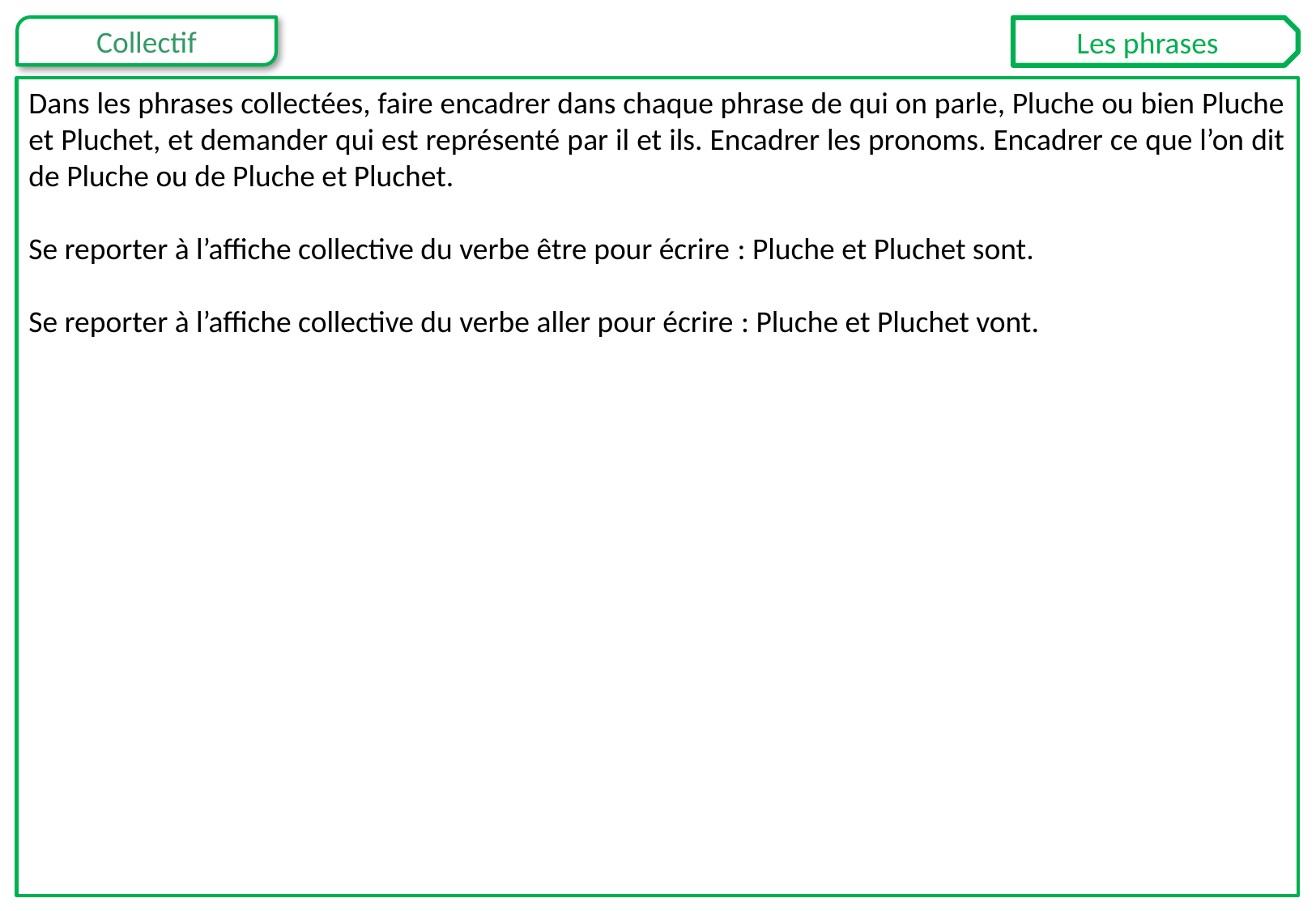

Les phrases
Dans les phrases collectées, faire encadrer dans chaque phrase de qui on parle, Pluche ou bien Pluche et Pluchet, et demander qui est représenté par il et ils. Encadrer les pronoms. Encadrer ce que l’on dit de Pluche ou de Pluche et Pluchet.

Se reporter à l’affiche collective du verbe être pour écrire : Pluche et Pluchet sont.

Se reporter à l’affiche collective du verbe aller pour écrire : Pluche et Pluchet vont.